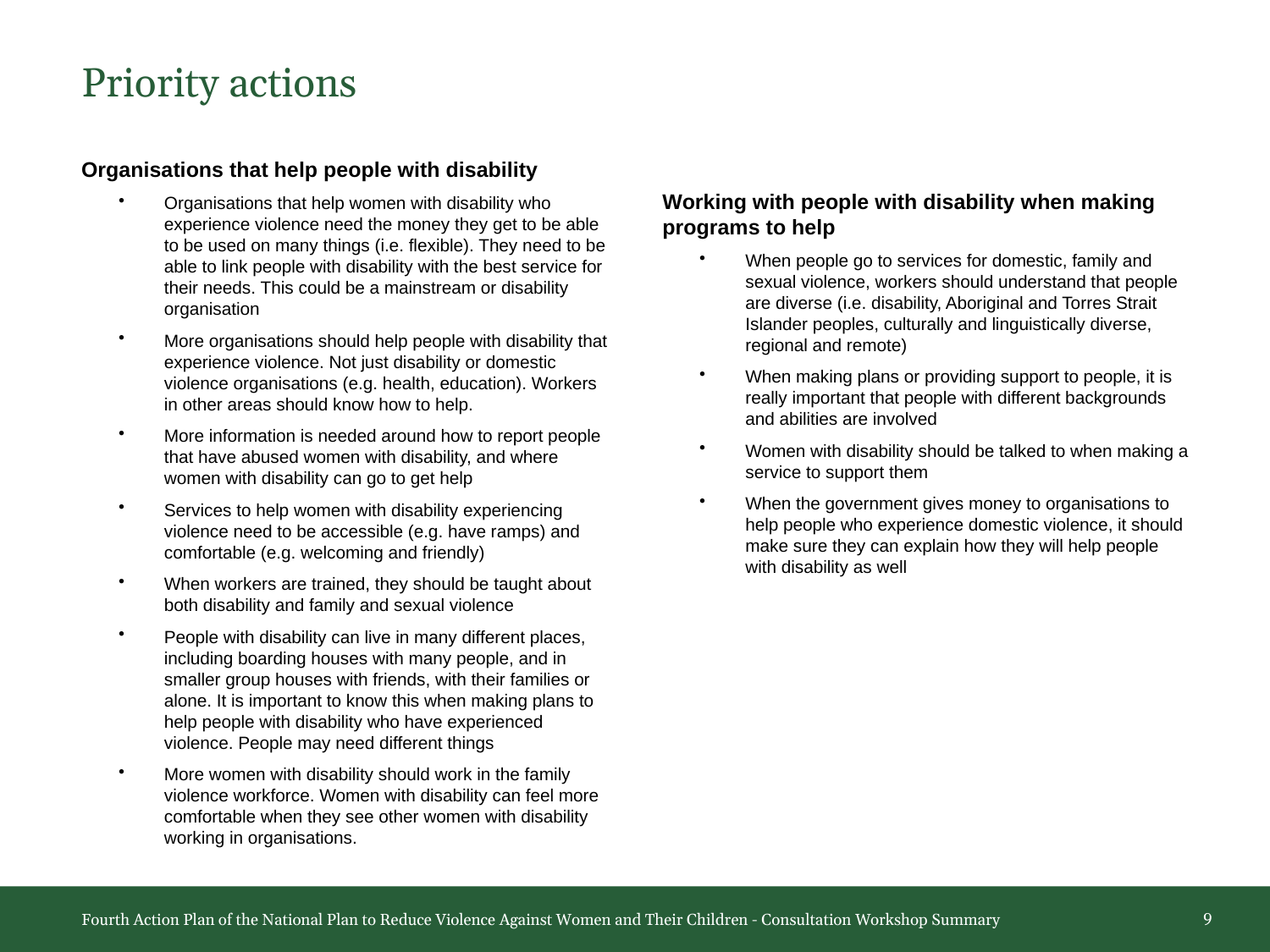

# Priority actions
Organisations that help people with disability
Organisations that help women with disability who experience violence need the money they get to be able to be used on many things (i.e. flexible). They need to be able to link people with disability with the best service for their needs. This could be a mainstream or disability organisation
More organisations should help people with disability that experience violence. Not just disability or domestic violence organisations (e.g. health, education). Workers in other areas should know how to help.
More information is needed around how to report people that have abused women with disability, and where women with disability can go to get help
Services to help women with disability experiencing violence need to be accessible (e.g. have ramps) and comfortable (e.g. welcoming and friendly)
When workers are trained, they should be taught about both disability and family and sexual violence
People with disability can live in many different places, including boarding houses with many people, and in smaller group houses with friends, with their families or alone. It is important to know this when making plans to help people with disability who have experienced violence. People may need different things
More women with disability should work in the family violence workforce. Women with disability can feel more comfortable when they see other women with disability working in organisations.

Working with people with disability when making programs to help
When people go to services for domestic, family and sexual violence, workers should understand that people are diverse (i.e. disability, Aboriginal and Torres Strait Islander peoples, culturally and linguistically diverse, regional and remote)
When making plans or providing support to people, it is really important that people with different backgrounds and abilities are involved
Women with disability should be talked to when making a service to support them
When the government gives money to organisations to help people who experience domestic violence, it should make sure they can explain how they will help people with disability as well
9
Fourth Action Plan of the National Plan to Reduce Violence Against Women and Their Children - Consultation Workshop Summary